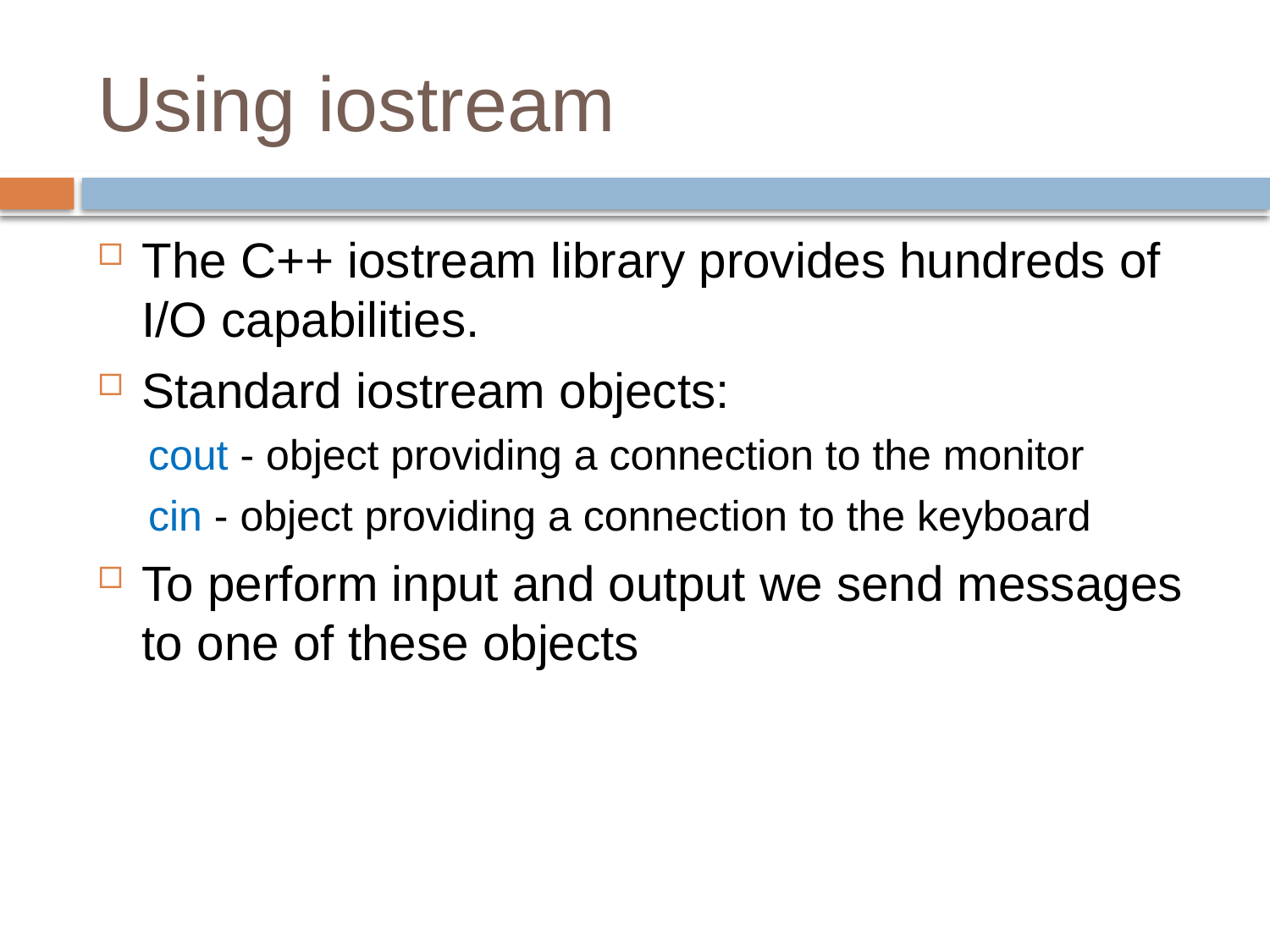

# Using iostream
The C++ iostream library provides hundreds of I/O capabilities.
Standard iostream objects:
cout - object providing a connection to the monitor
cin - object providing a connection to the keyboard
To perform input and output we send messages to one of these objects